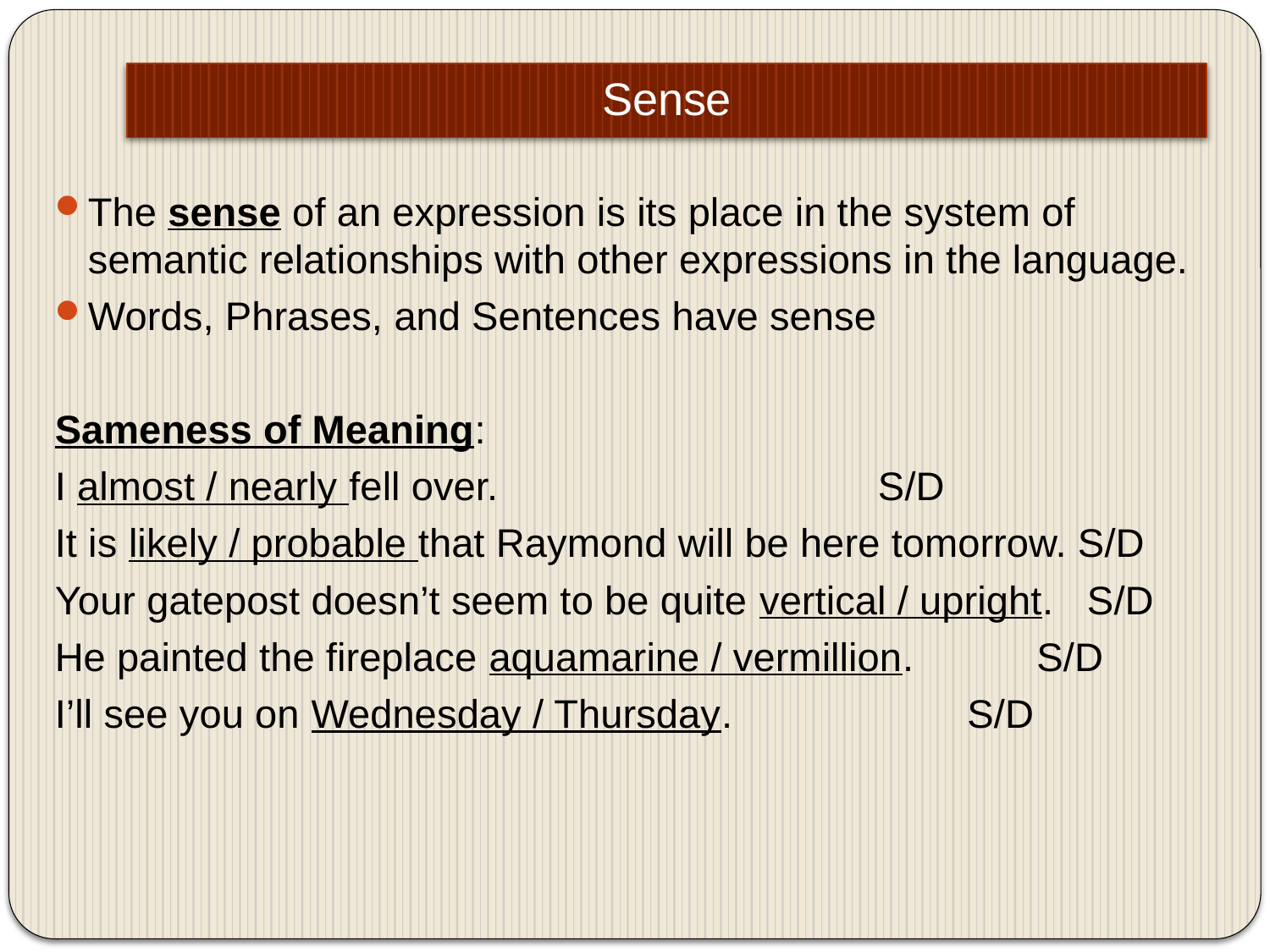

# Sense
The sense of an expression is its place in the system of semantic relationships with other expressions in the language.
Words, Phrases, and Sentences have sense

Sameness of Meaning:
I almost / nearly fell over.                                  S/D
It is likely / probable that Raymond will be here tomorrow. S/D
Your gatepost doesn’t seem to be quite vertical / upright.   S/D
He painted the fireplace aquamarine / vermillion.           S/D
I’ll see you on Wednesday / Thursday.                     S/D